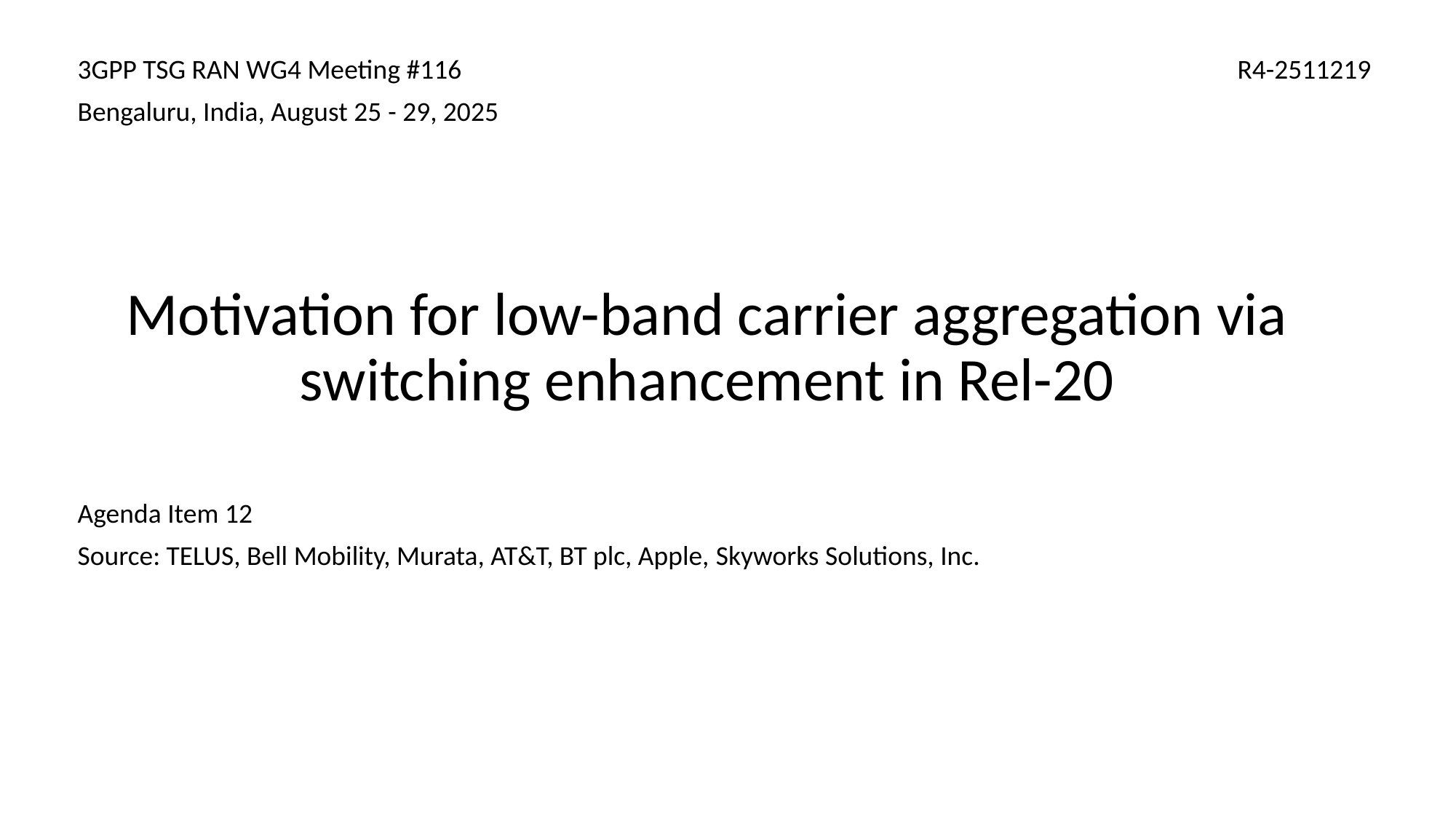

3GPP TSG RAN WG4 Meeting #116
Bengaluru, India, August 25 - 29, 2025
R4-2511219
# Motivation for low-band carrier aggregation via switching enhancement in Rel-20
Agenda Item 12
Source: TELUS, Bell Mobility, Murata, AT&T, BT plc, Apple, Skyworks Solutions, Inc.